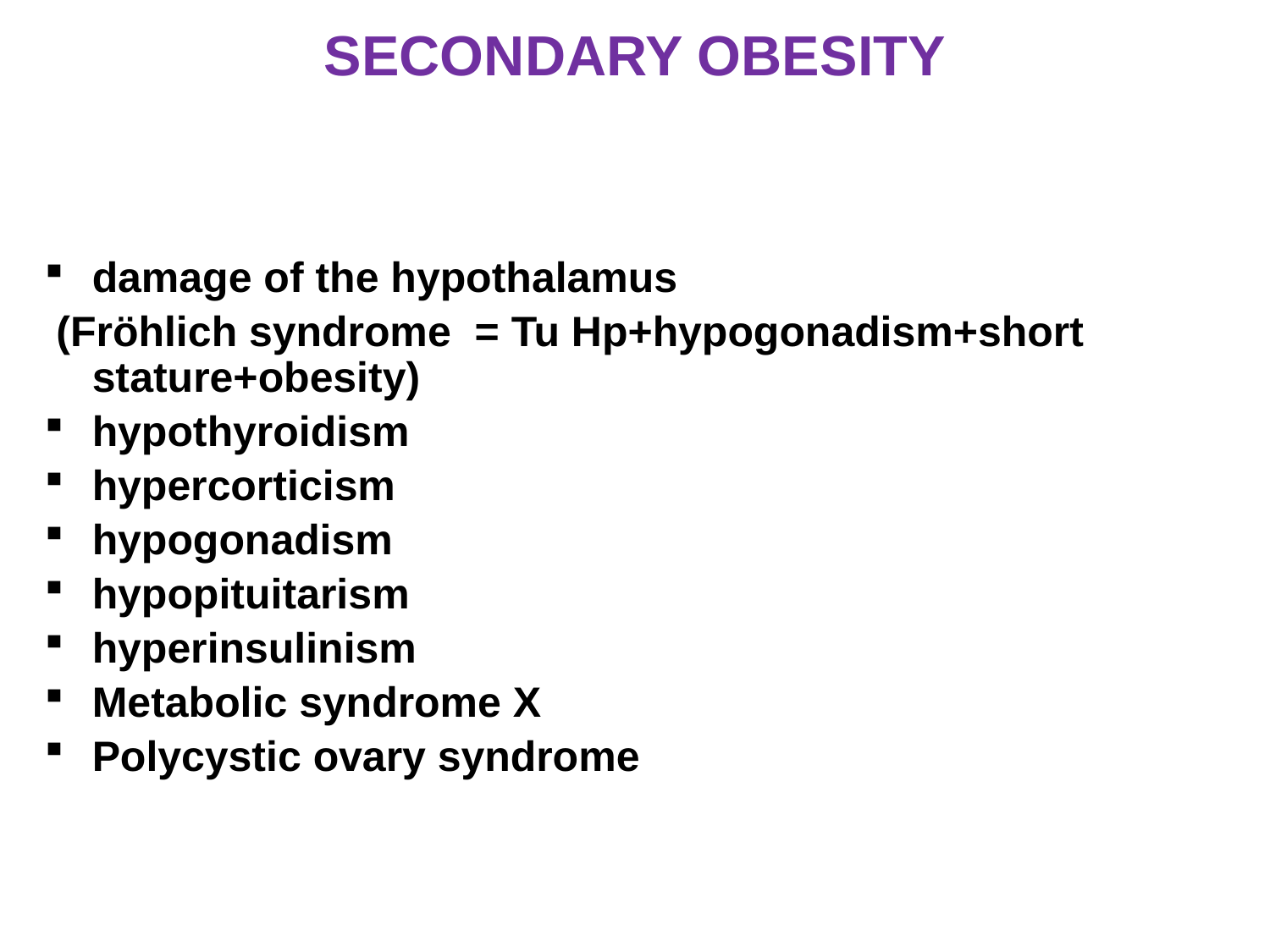

# SECONDARY OBESITY

damage of the hypothalamus
 (Fröhlich syndrome  = Tu Hp+hypogonadism+short stature+obesity)
hypothyroidism
hypercorticism
hypogonadism
hypopituitarism
hyperinsulinism
Metabolic syndrome X
Polycystic ovary syndrome